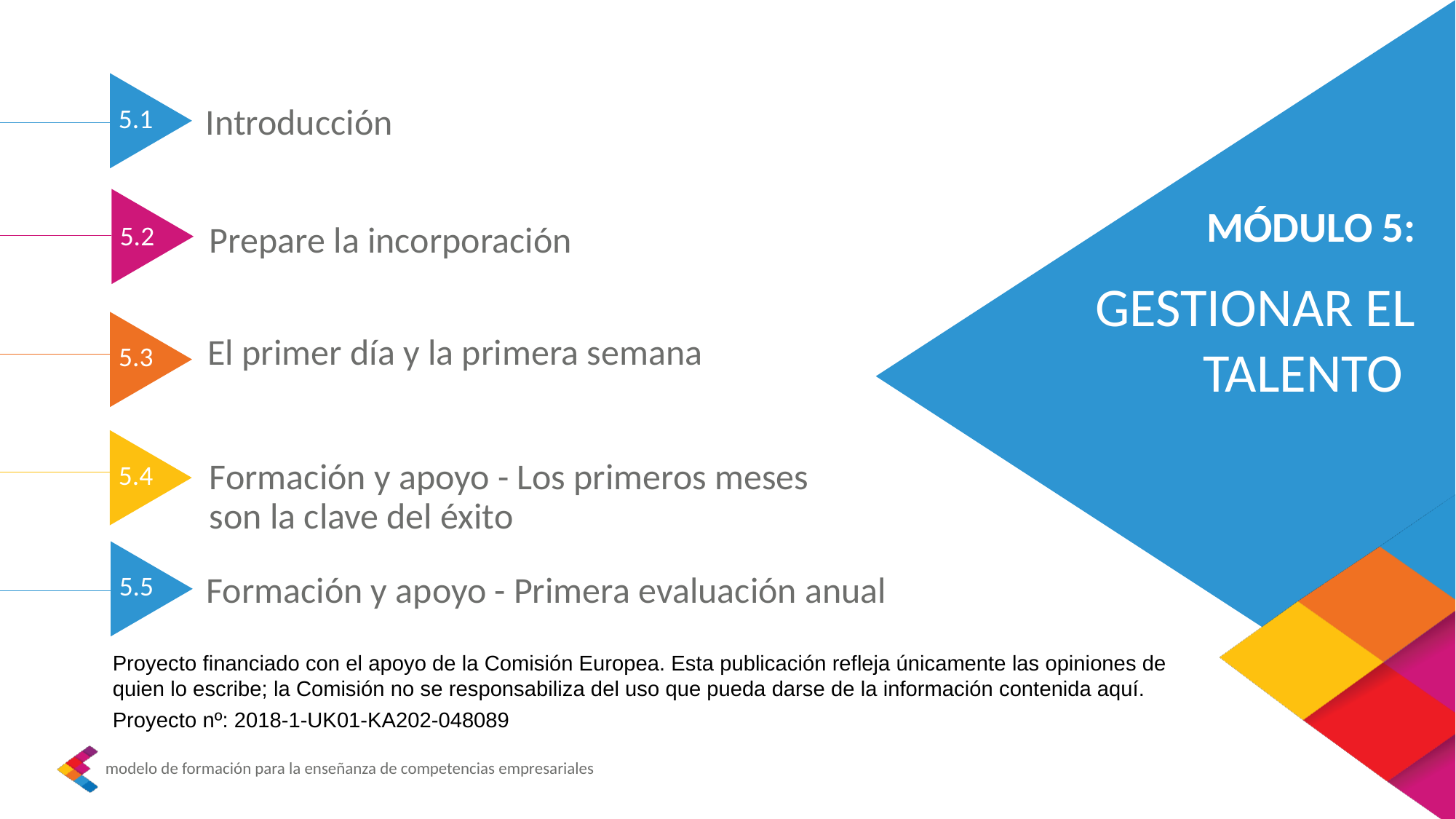

Introducción
5.1

MÓDULO 5:

GESTIONAR EL TALENTO

Prepare la incorporación
5.2

El primer día y la primera semana
5.3

Formación y apoyo - Los primeros meses son la clave del éxito
5.4

Formación y apoyo - Primera evaluación anual
5.5

Proyecto financiado con el apoyo de la Comisión Europea. Esta publicación refleja únicamente las opiniones de quien lo escribe; la Comisión no se responsabiliza del uso que pueda darse de la información contenida aquí. Proyecto nº: 2018-1-UK01-KA202-048089